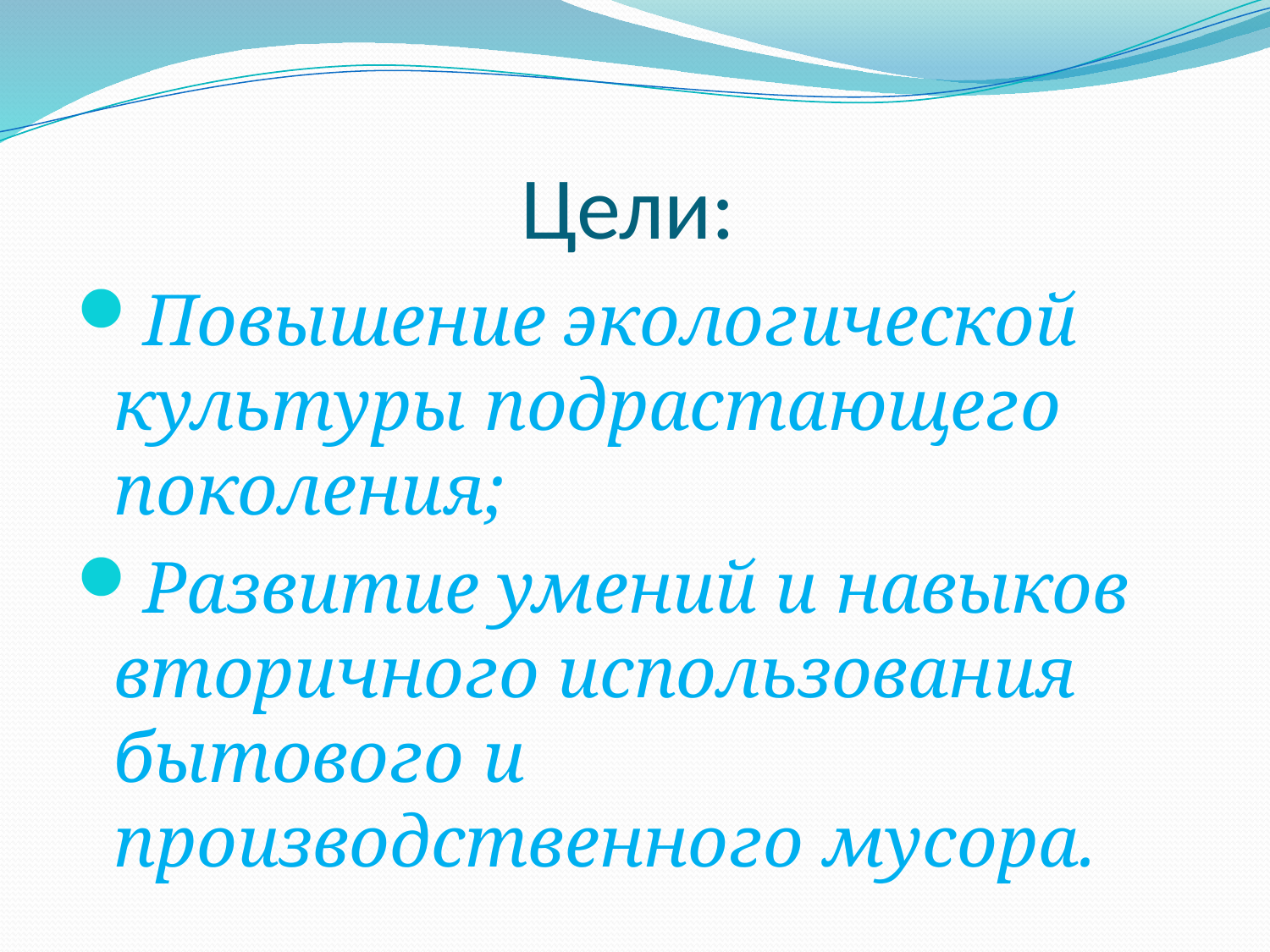

# Цели:
Повышение экологической культуры подрастающего поколения;
Развитие умений и навыков вторичного использования бытового и производственного мусора.